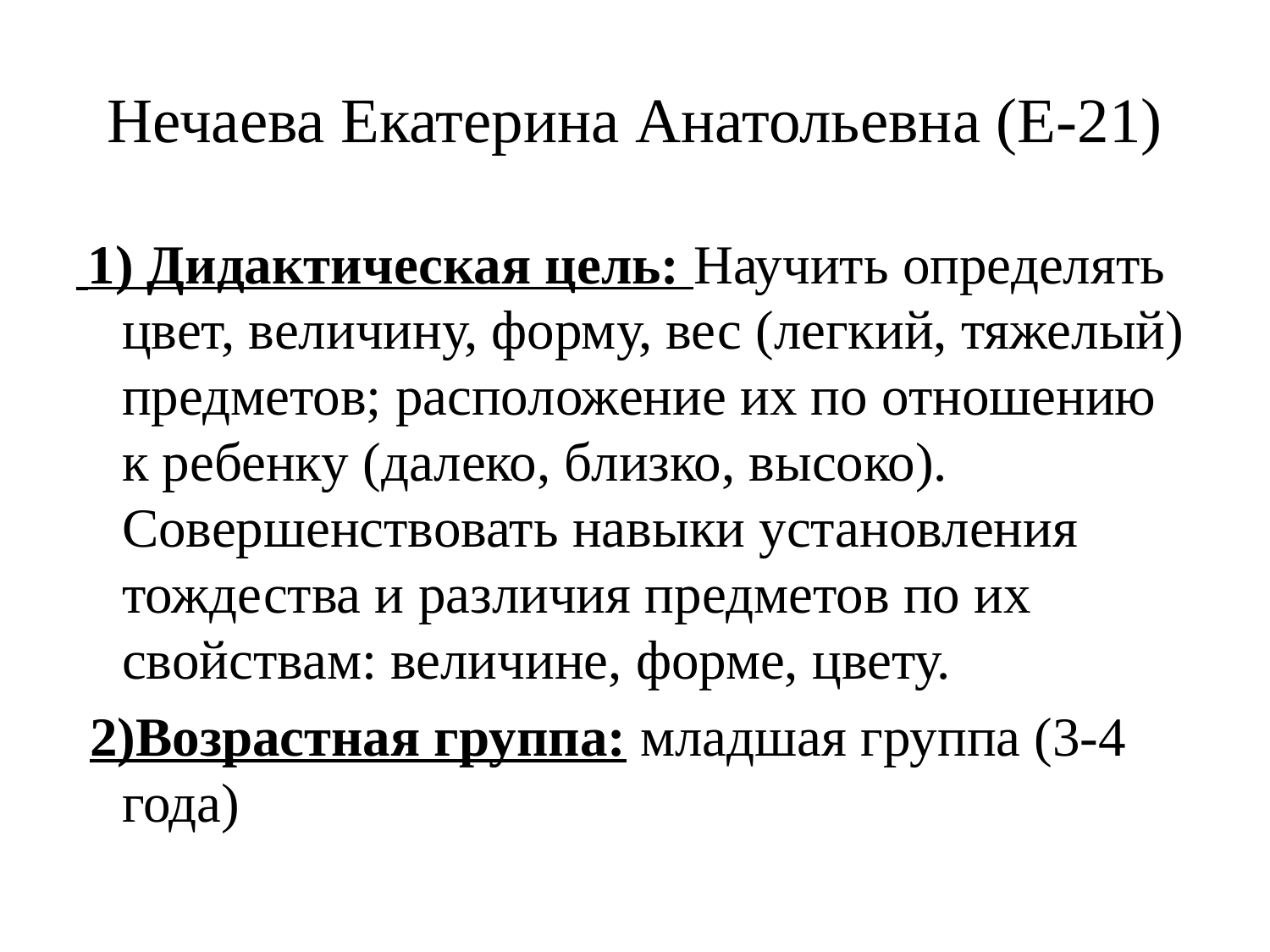

# Нечаева Екатерина Анатольевна (Е-21)
 1) Дидактическая цель: Научить определять цвет, величину, форму, вес (легкий, тяжелый) предметов; расположение их по отношению к ребенку (далеко, близко, высоко). Совершенствовать навыки установления тождества и различия предметов по их свойствам: величине, форме, цвету.
 2)Возрастная группа: младшая группа (3-4 года)